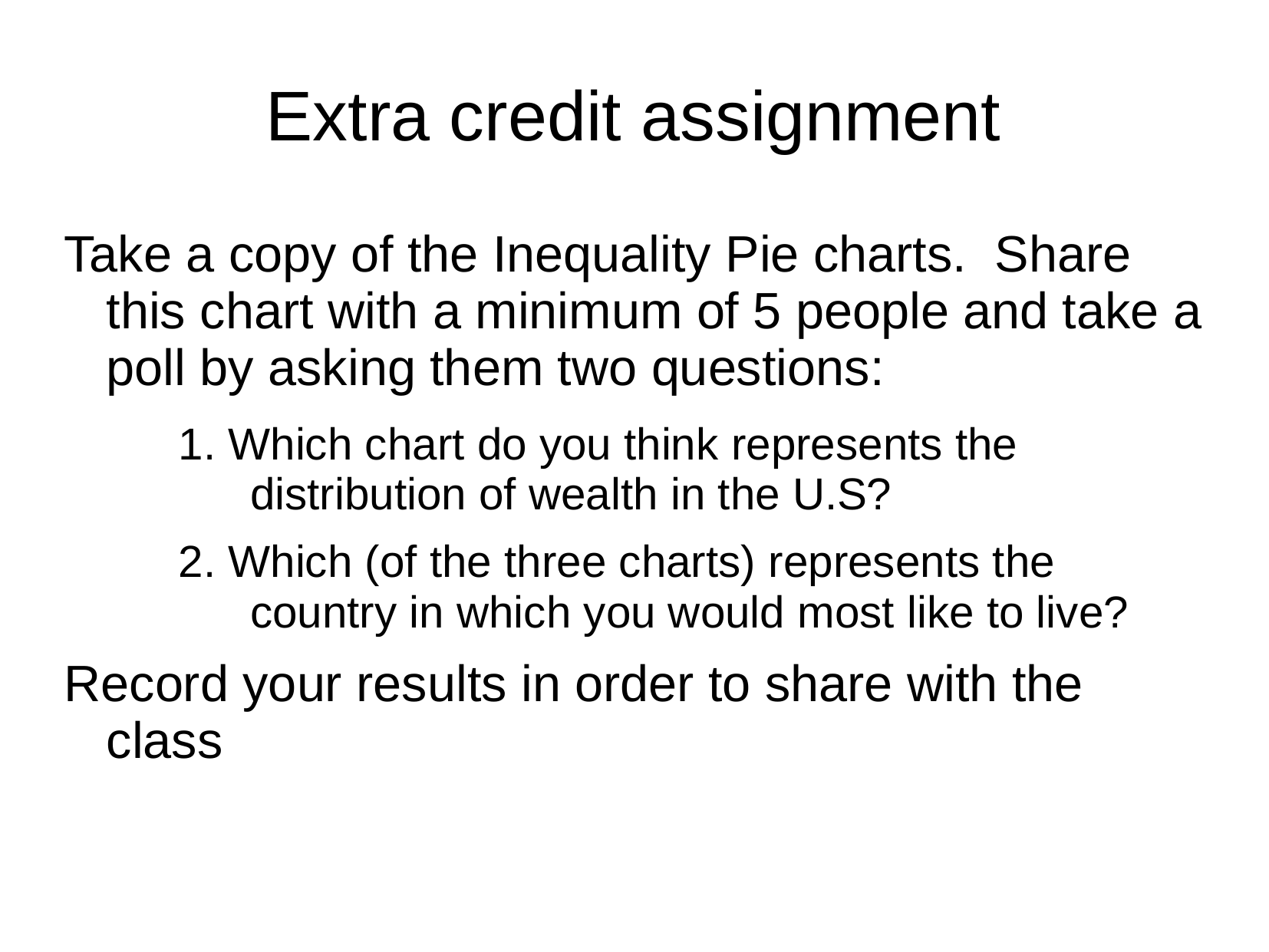

Extra credit assignment
Take a copy of the Inequality Pie charts.  Share this chart with a minimum of 5 people and take a poll by asking them two questions:
1. Which chart do you think represents the distribution of wealth in the U.S?
2. Which (of the three charts) represents the country in which you would most like to live?
Record your results in order to share with the class